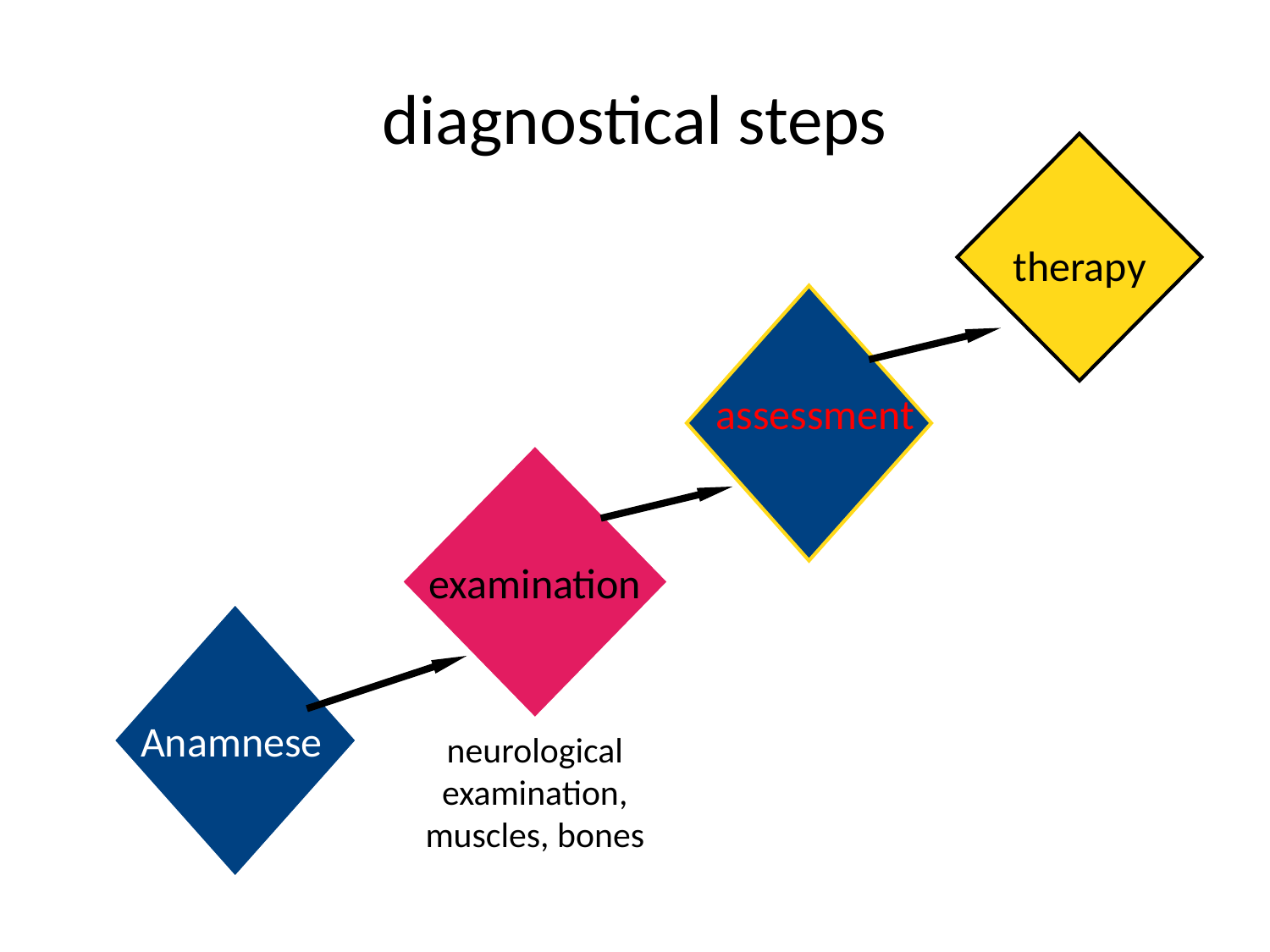

diagnostical steps

therapy

assessment

examination

Anamnese

neurological examination,
muscles, bones